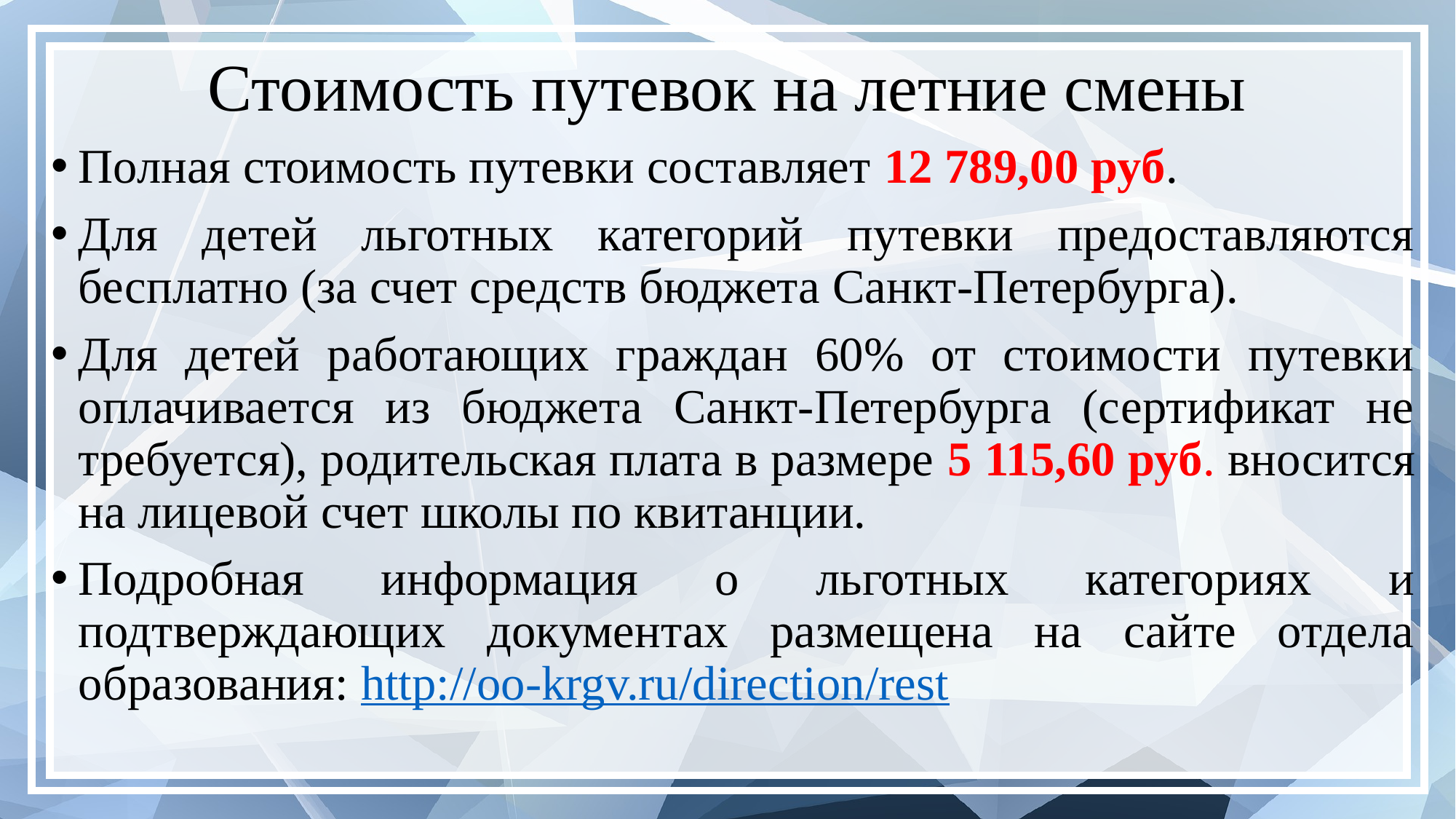

# Стоимость путевок на летние смены
Полная стоимость путевки составляет 12 789,00 руб.
Для детей льготных категорий путевки предоставляются бесплатно (за счет средств бюджета Санкт-Петербурга).
Для детей работающих граждан 60% от стоимости путевки оплачивается из бюджета Санкт-Петербурга (сертификат не требуется), родительская плата в размере 5 115,60 руб. вносится на лицевой счет школы по квитанции.
Подробная информация о льготных категориях и подтверждающих документах размещена на сайте отдела образования: http://oo-krgv.ru/direction/rest